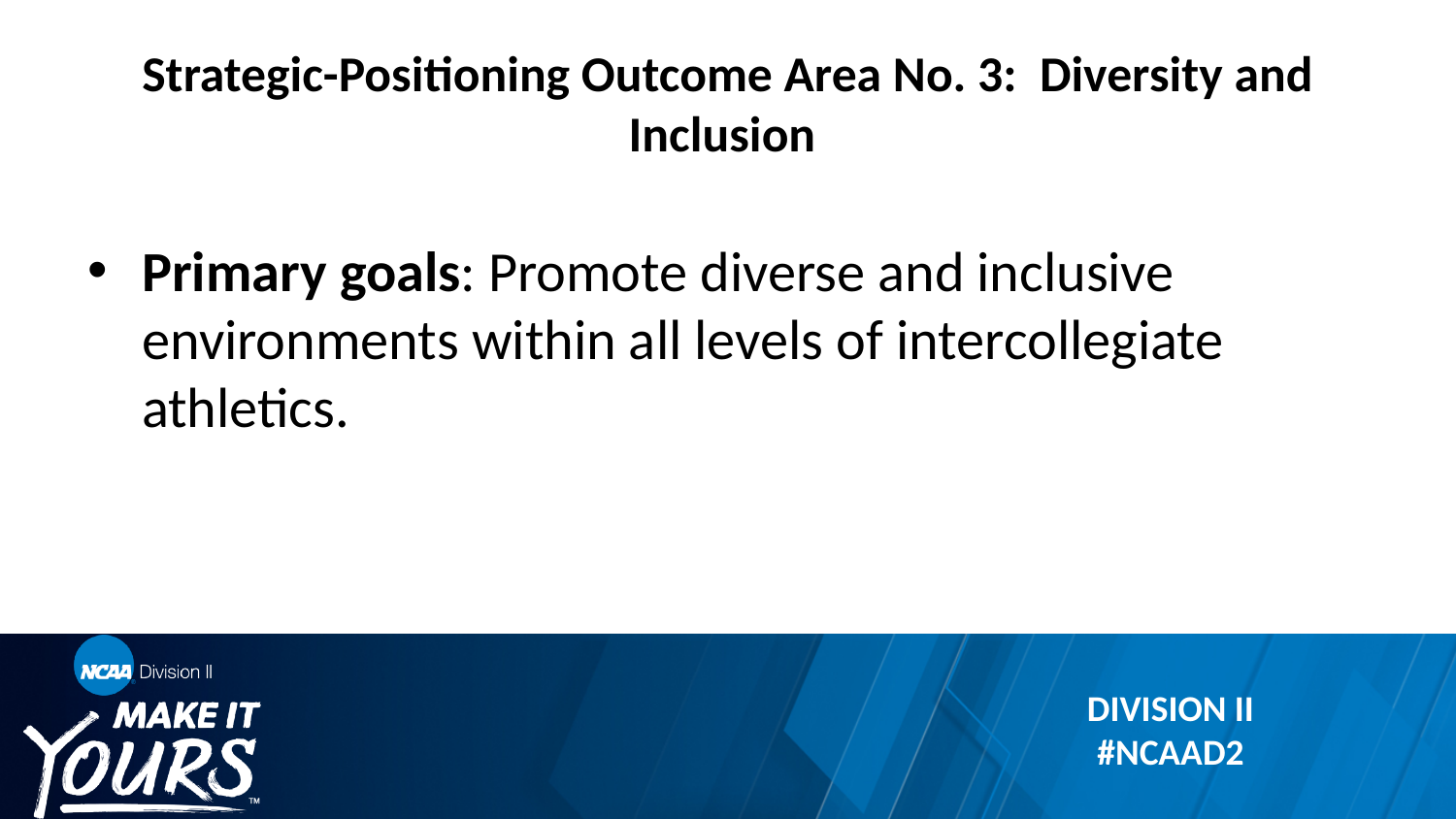

# Strategic-Positioning Outcome Area No. 3:  Diversity and Inclusion
Primary goals: Promote diverse and inclusive environments within all levels of intercollegiate athletics.